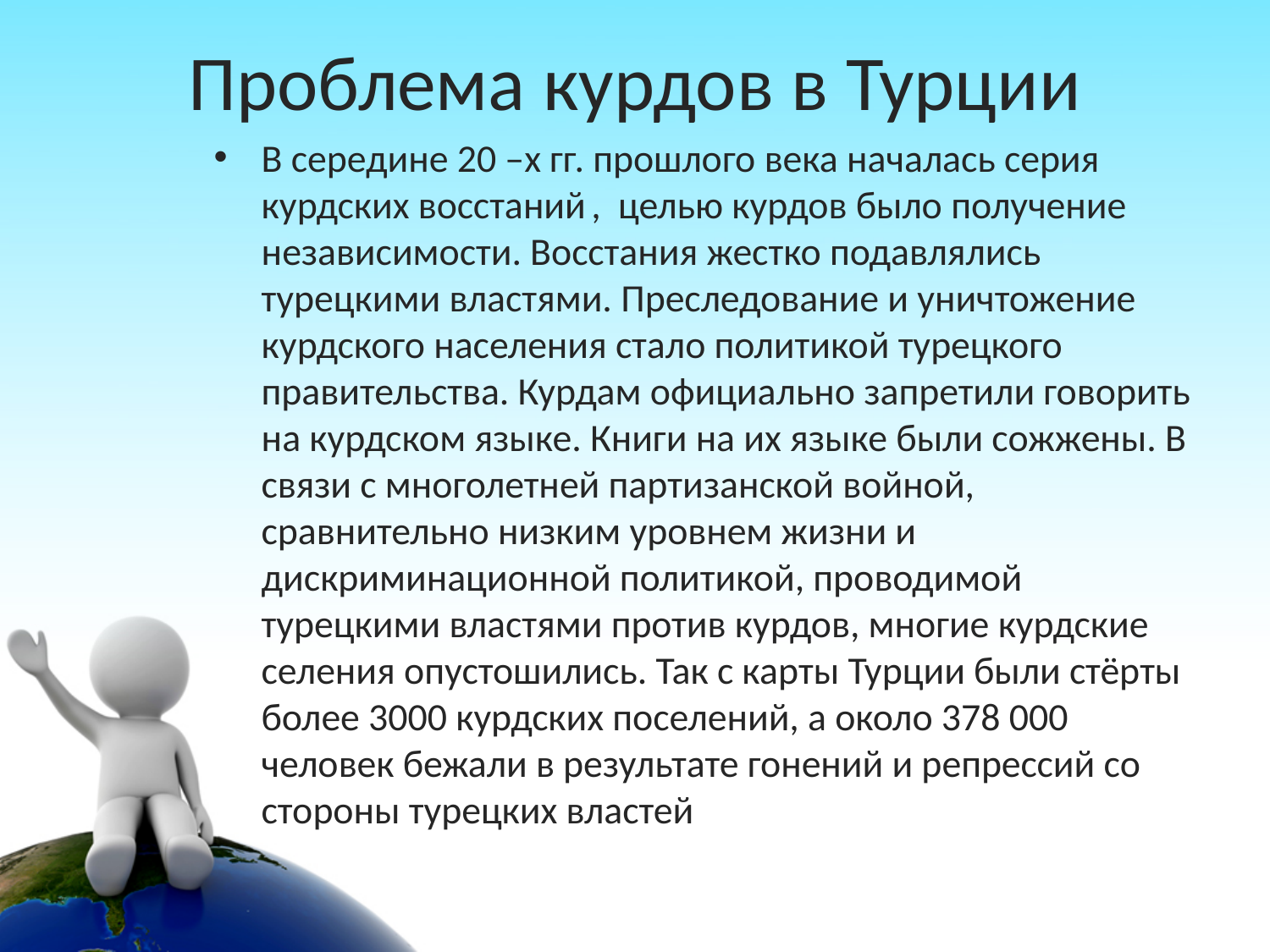

# Проблема курдов в Турции
В середине 20 –х гг. прошлого века началась серия курдских восстаний ,  целью курдов было получение независимости. Восстания жестко подавлялись турецкими властями. Преследование и уничтожение курдского населения стало политикой турецкого правительства. Курдам официально запретили говорить на курдском языке. Книги на их языке были сожжены. В связи с многолетней партизанской войной, сравнительно низким уровнем жизни и дискриминационной политикой, проводимой турецкими властями против курдов, многие курдские селения опустошились. Так с карты Турции были стёрты более 3000 курдских поселений, а около 378 000 человек бежали в результате гонений и репрессий со стороны турецких властей